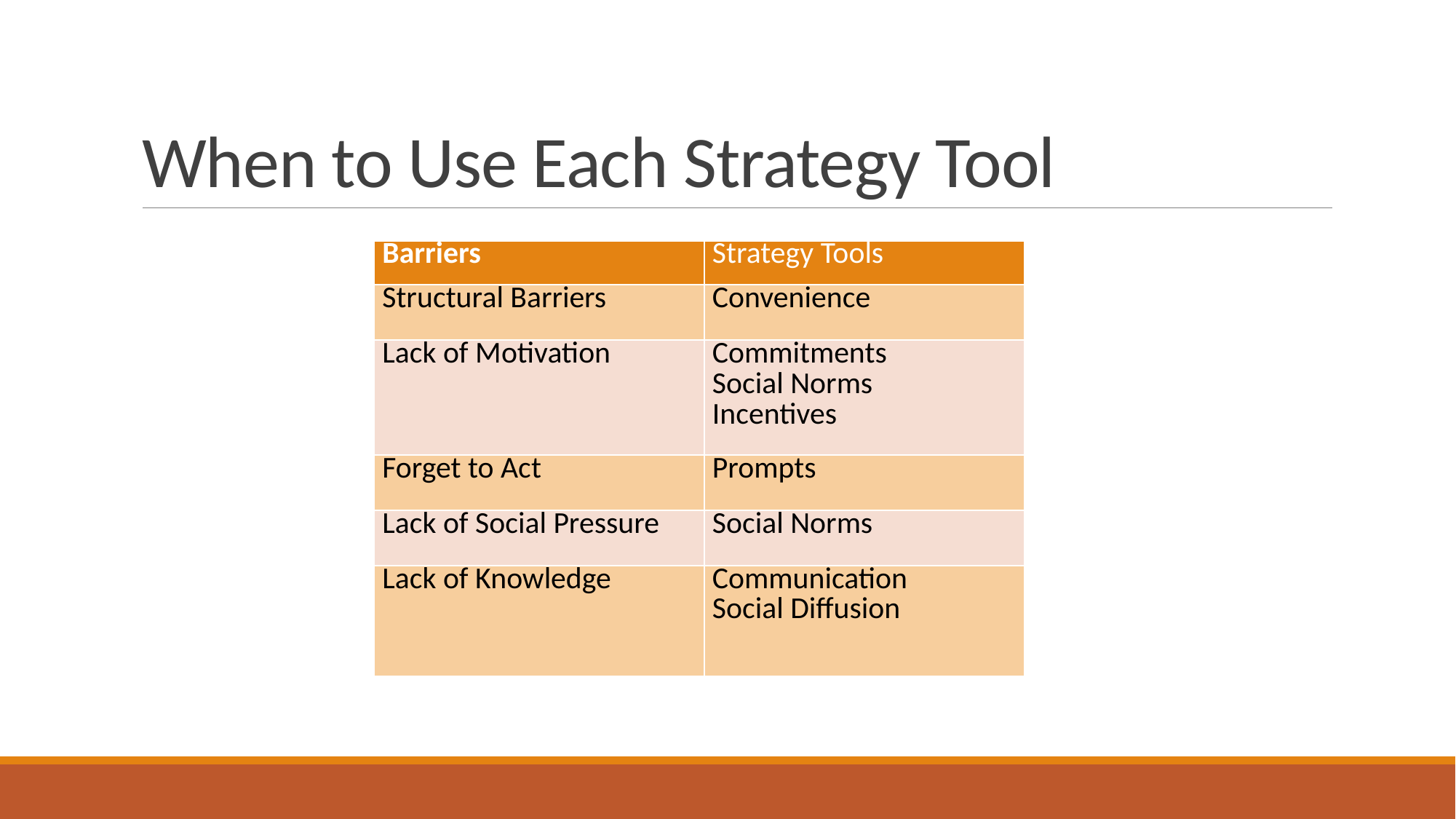

# When to Use Each Strategy Tool
| Barriers | Strategy Tools |
| --- | --- |
| Structural Barriers | Convenience |
| Lack of Motivation | Commitments Social Norms Incentives |
| Forget to Act | Prompts |
| Lack of Social Pressure | Social Norms |
| Lack of Knowledge | Communication Social Diffusion |